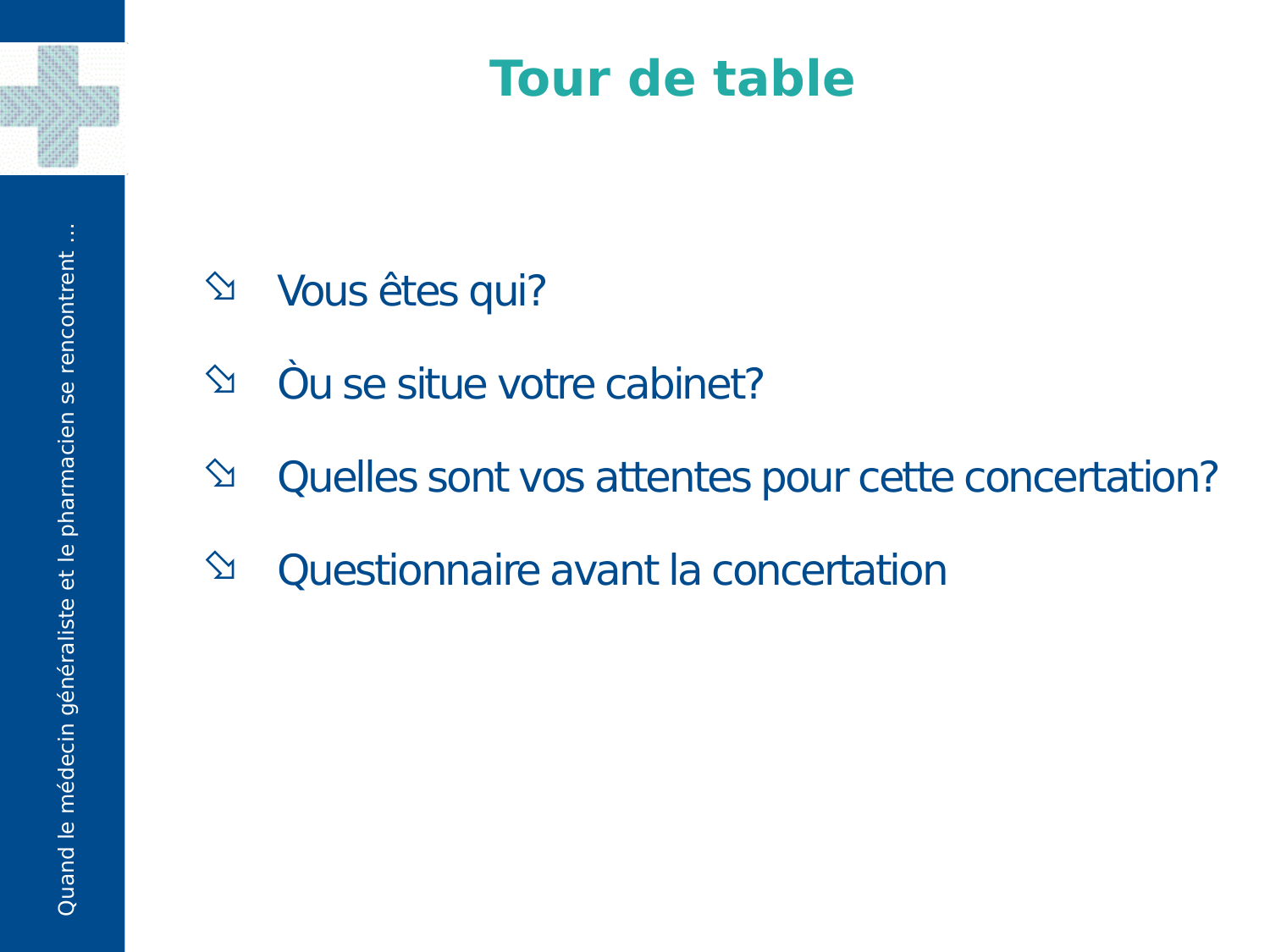

Tour de table

Vous êtes qui?
Òu se situe votre cabinet?
Quelles sont vos attentes pour cette concertation?
Questionnaire avant la concertation